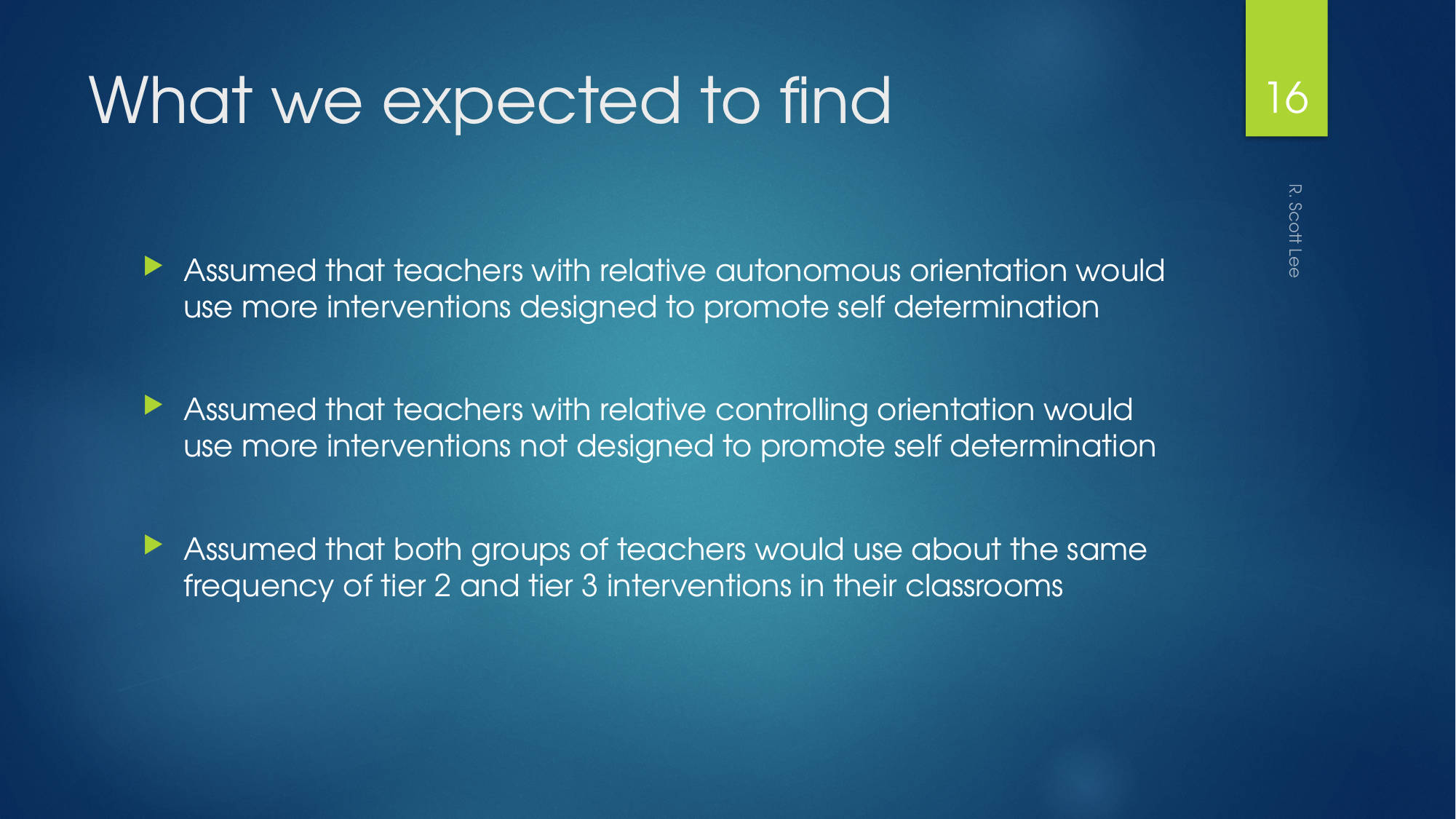

16
# What we expected to find
Assumed that teachers with relative autonomous orientation would use more interventions designed to promote self determination

Assumed that teachers with relative controlling orientation would use more interventions not designed to promote self determination

Assumed that both groups of teachers would use about the same frequency of tier 2 and tier 3 interventions in their classrooms
R. Scott Lee